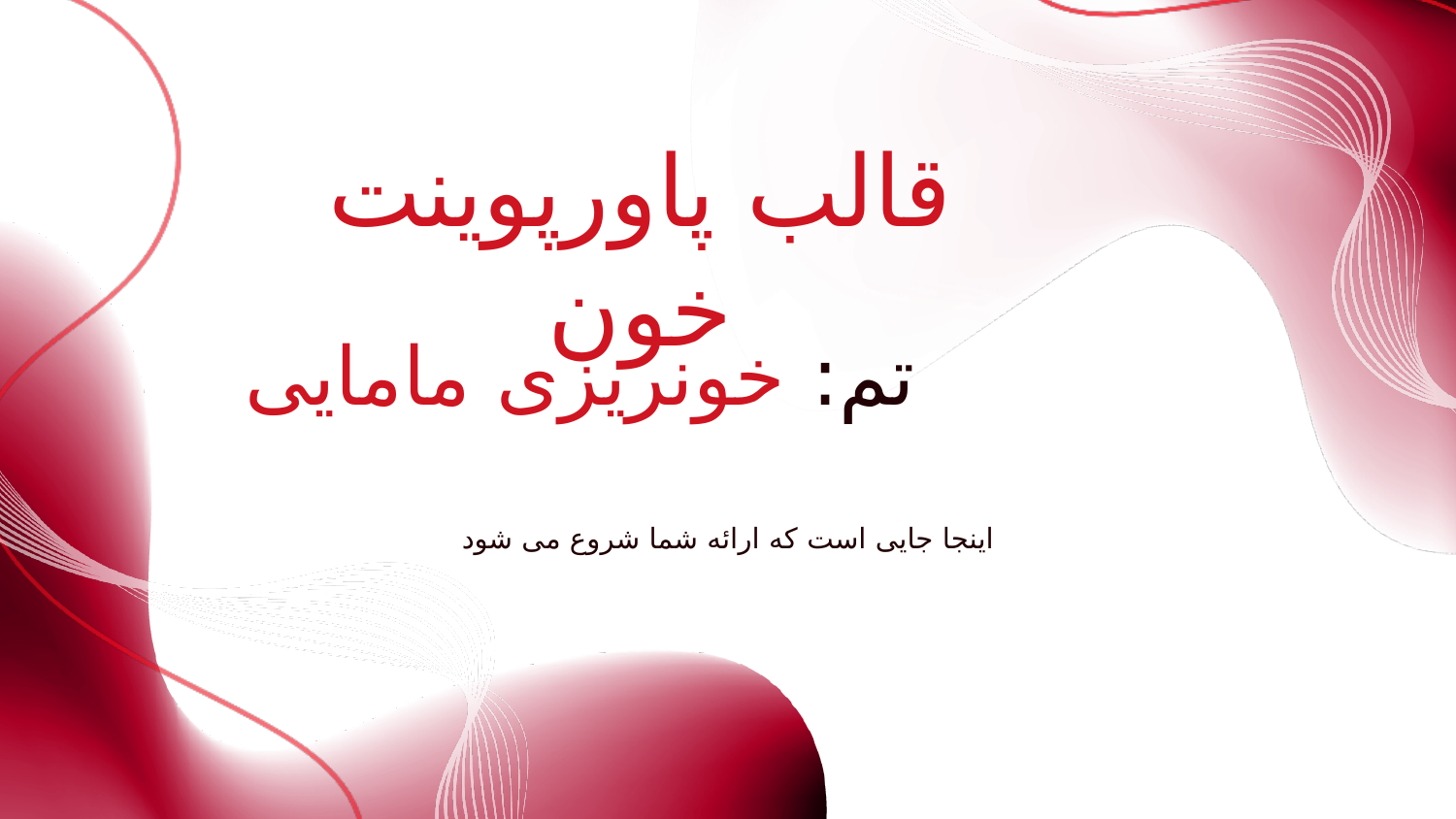

قالب پاورپوینت خون
# تم: خونریزی مامایی
اینجا جایی است که ارائه شما شروع می شود